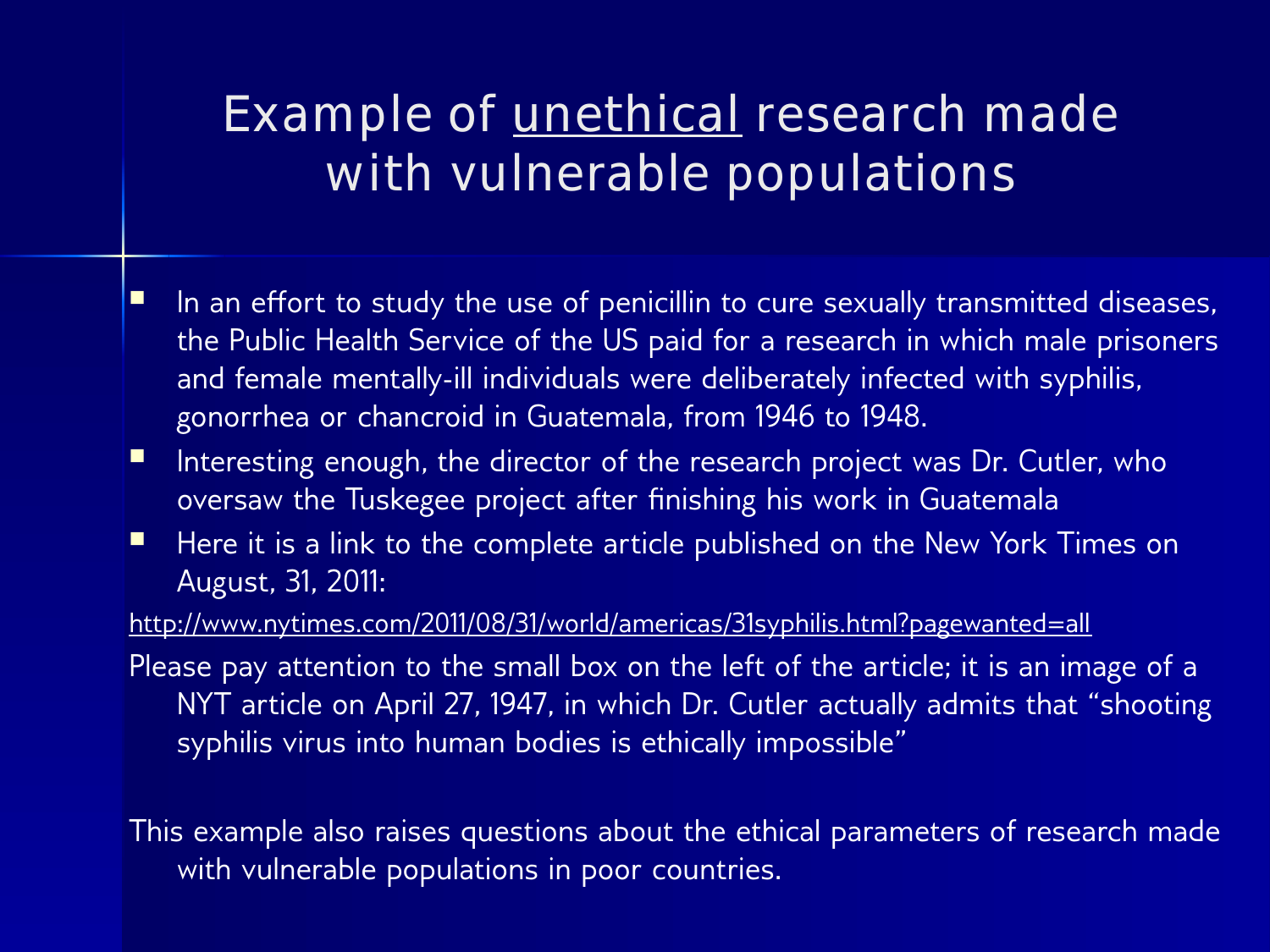

# Example of unethical research made with vulnerable populations
In an effort to study the use of penicillin to cure sexually transmitted diseases, the Public Health Service of the US paid for a research in which male prisoners and female mentally-ill individuals were deliberately infected with syphilis, gonorrhea or chancroid in Guatemala, from 1946 to 1948.
Interesting enough, the director of the research project was Dr. Cutler, who oversaw the Tuskegee project after finishing his work in Guatemala
Here it is a link to the complete article published on the New York Times on August, 31, 2011:
http://www.nytimes.com/2011/08/31/world/americas/31syphilis.html?pagewanted=all
Please pay attention to the small box on the left of the article; it is an image of a NYT article on April 27, 1947, in which Dr. Cutler actually admits that “shooting syphilis virus into human bodies is ethically impossible”

This example also raises questions about the ethical parameters of research made with vulnerable populations in poor countries.